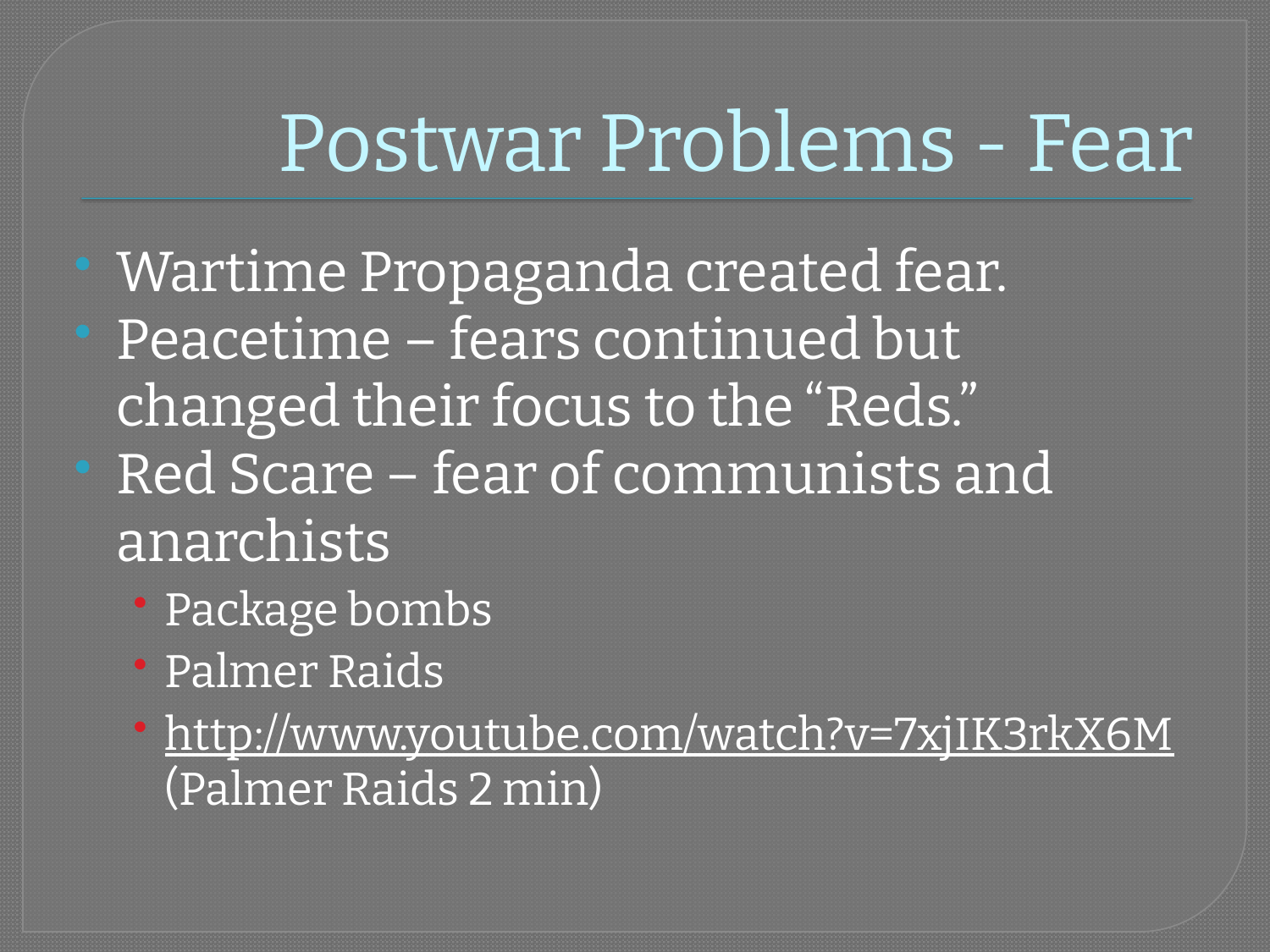

# Postwar Problems - Fear
Wartime Propaganda created fear.
Peacetime – fears continued but changed their focus to the “Reds.”
Red Scare – fear of communists and anarchists
Package bombs
Palmer Raids
http://www.youtube.com/watch?v=7xjIK3rkX6M (Palmer Raids 2 min)